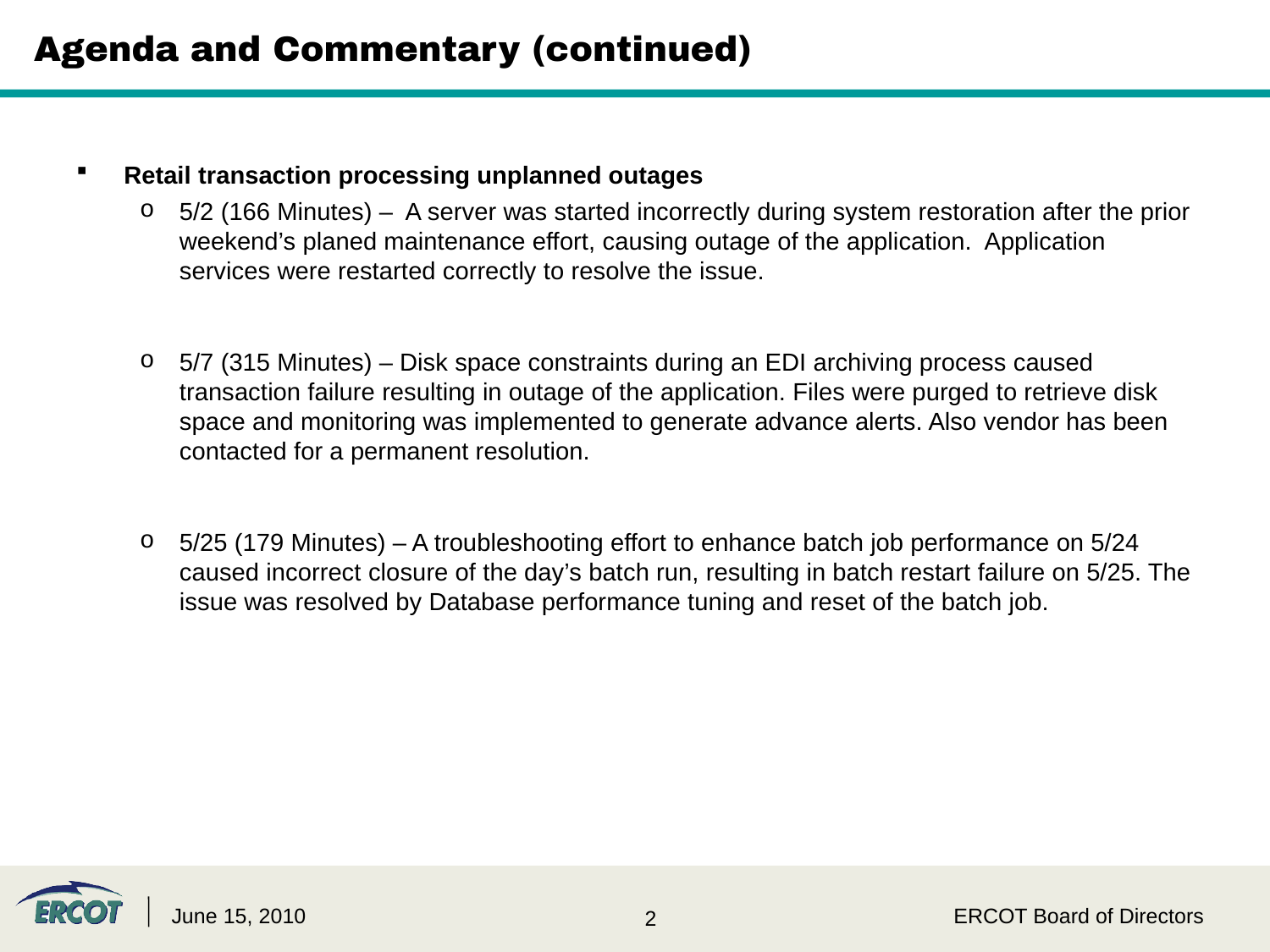

# Agenda and Commentary (continued)

Retail transaction processing unplanned outages
5/2 (166 Minutes) –  A server was started incorrectly during system restoration after the prior weekend’s planed maintenance effort, causing outage of the application.  Application services were restarted correctly to resolve the issue.

5/7 (315 Minutes) – Disk space constraints during an EDI archiving process caused transaction failure resulting in outage of the application. Files were purged to retrieve disk space and monitoring was implemented to generate advance alerts. Also vendor has been contacted for a permanent resolution.

5/25 (179 Minutes) – A troubleshooting effort to enhance batch job performance on 5/24 caused incorrect closure of the day’s batch run, resulting in batch restart failure on 5/25. The issue was resolved by Database performance tuning and reset of the batch job.

June 15, 2010
ERCOT Board of Directors